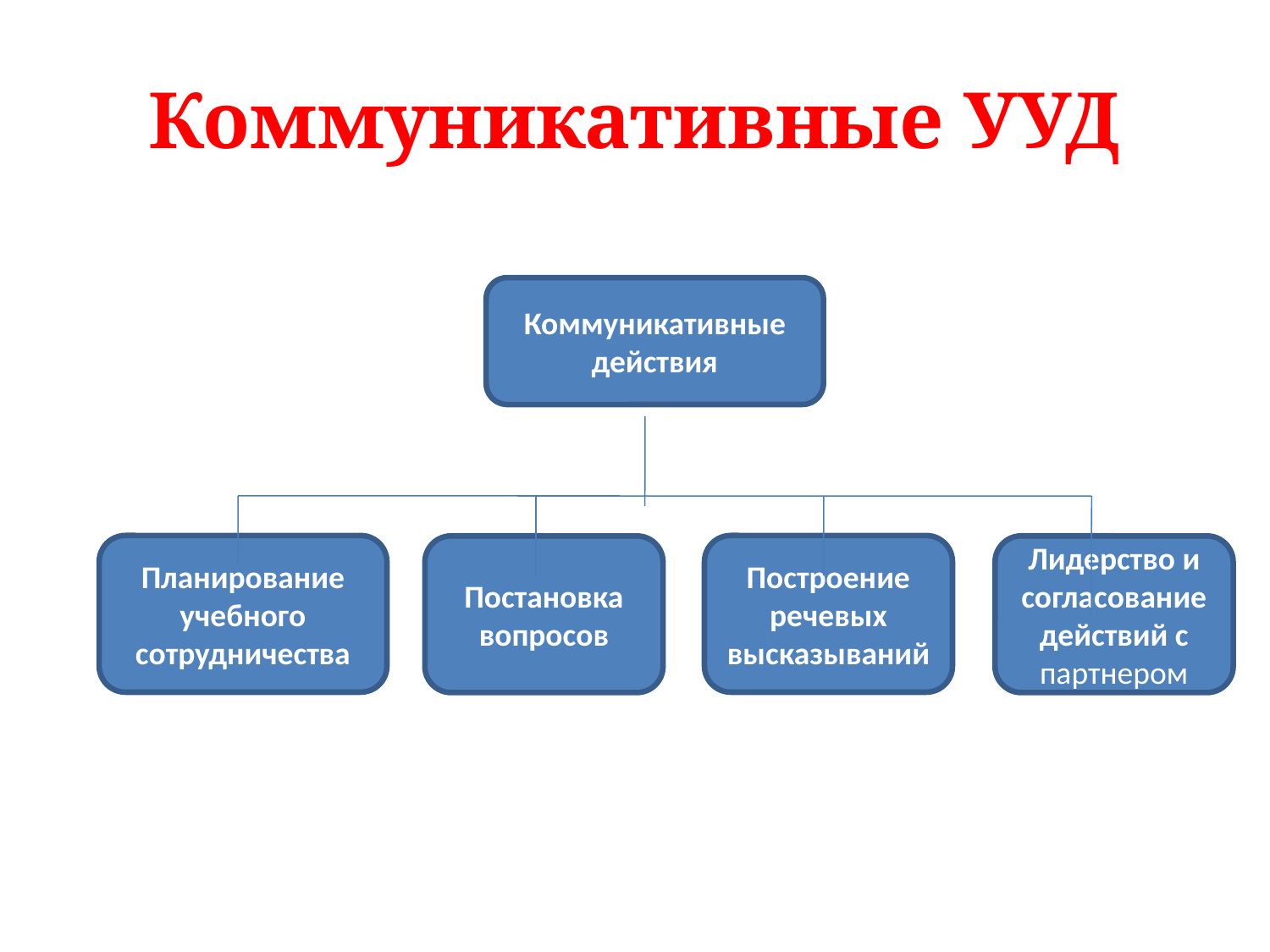

Коммуникативные УУД
Коммуникативные действия
Планирование учебного сотрудничества
Построение речевых высказываний
Постановка вопросов
Лидерство и согласование действий с партнером